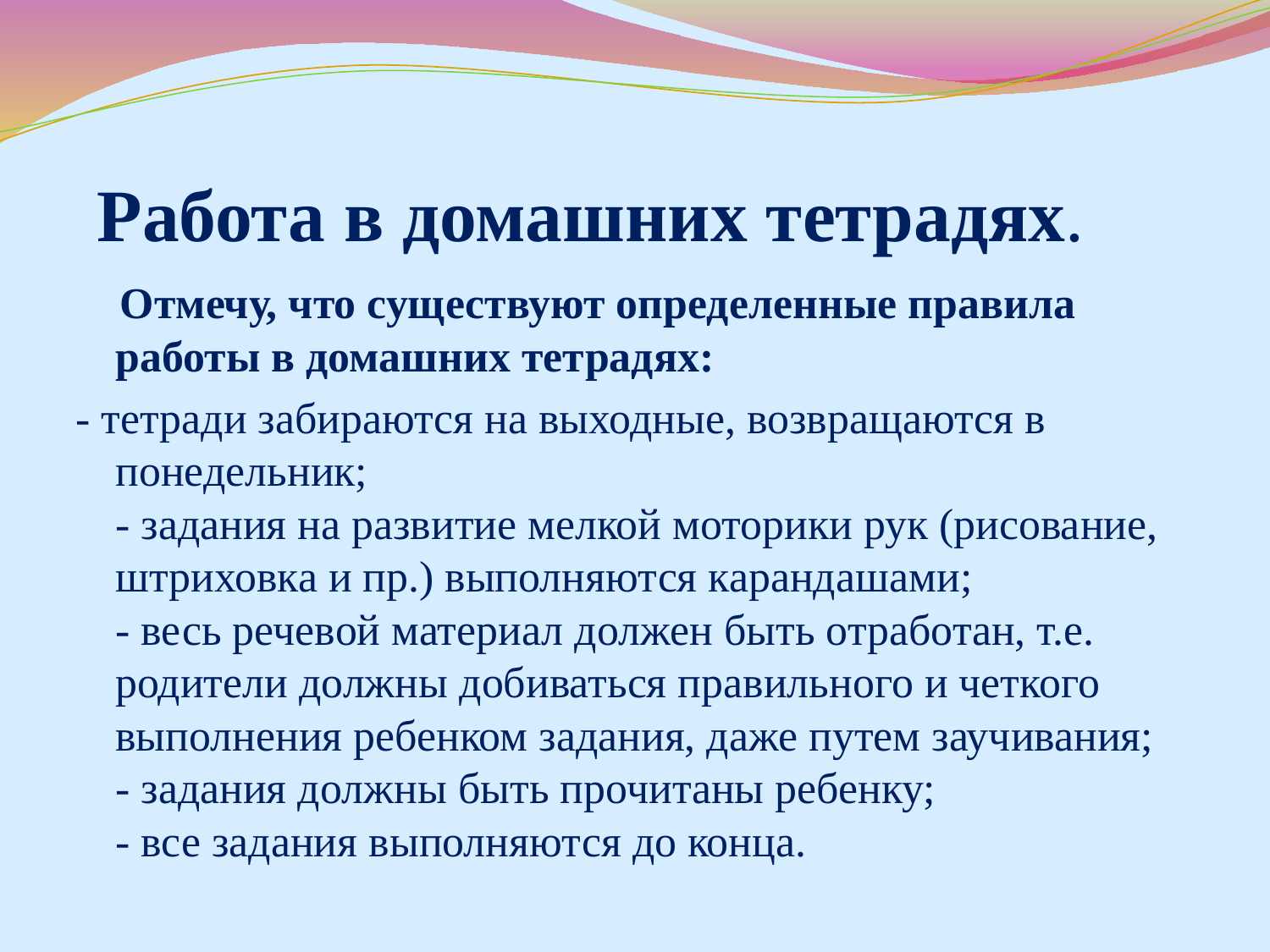

# Работа в домашних тетрадях.
    Отмечу, что существуют определенные правила работы в домашних тетрадях:
- тетради забираются на выходные, возвращаются в понедельник;
- задания на развитие мелкой моторики рук (рисование, штриховка и пр.) выполняются карандашами;
- весь речевой материал должен быть отработан, т.е. родители должны добиваться правильного и четкого выполнения ребенком задания, даже путем заучивания;
- задания должны быть прочитаны ребенку;
- все задания выполняются до конца.